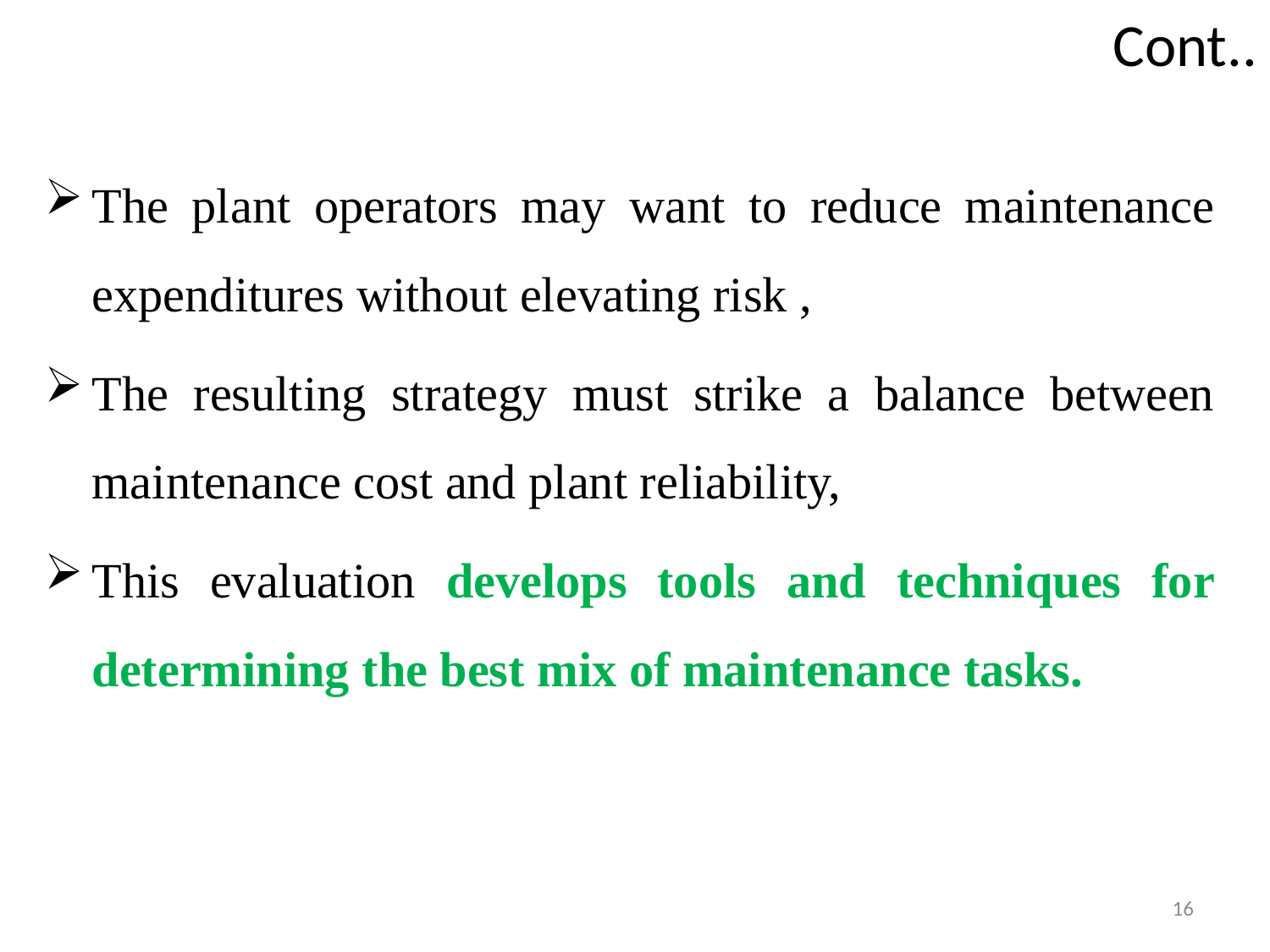

# Cont..
The plant operators may want to reduce maintenance expenditures without elevating risk ,
The resulting strategy must strike a balance between maintenance cost and plant reliability,
This evaluation develops tools and techniques for determining the best mix of maintenance tasks.

16